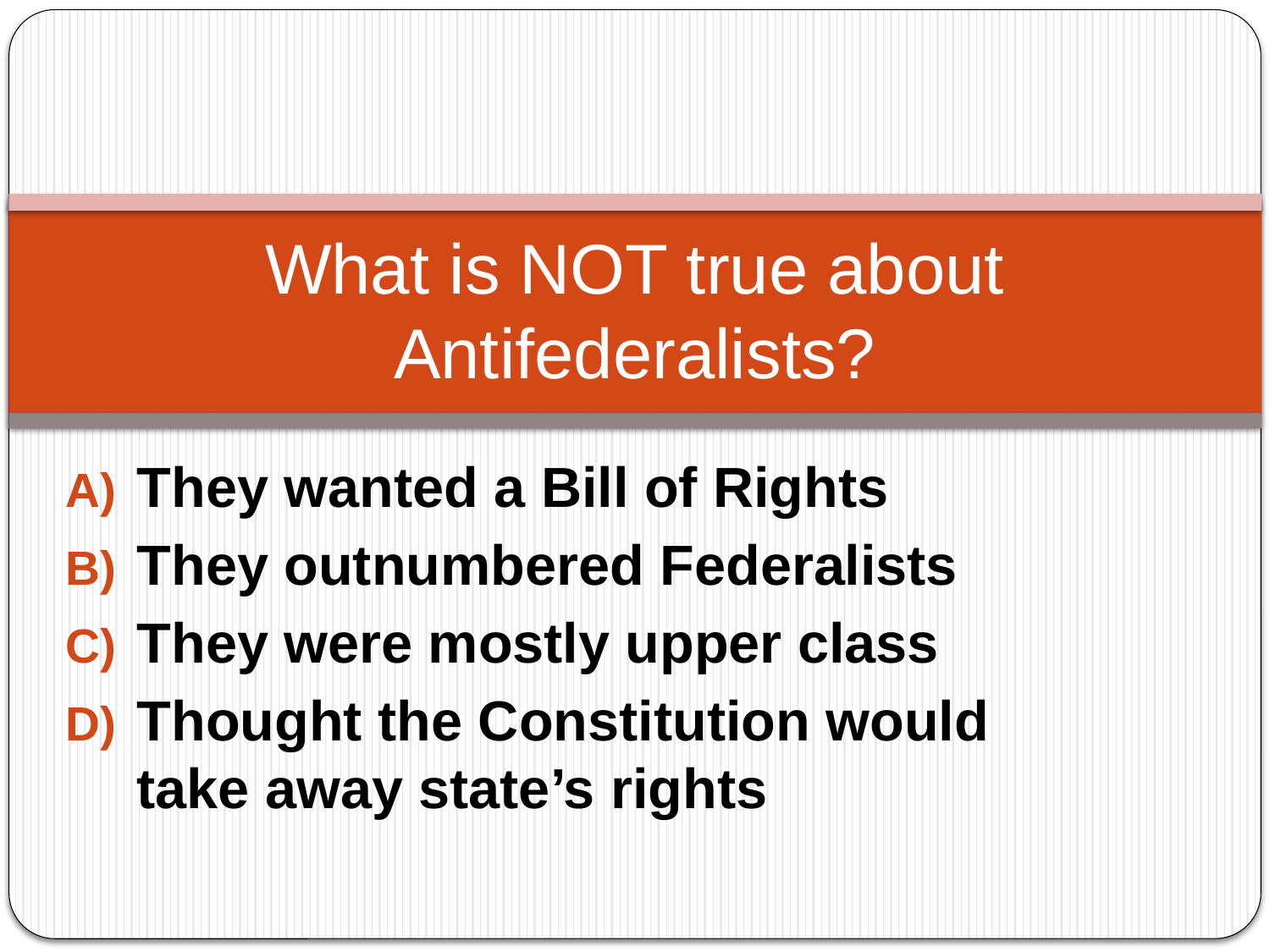

# What is NOT true about Antifederalists?
They wanted a Bill of Rights
They outnumbered Federalists
They were mostly upper class
Thought the Constitution would take away state’s rights